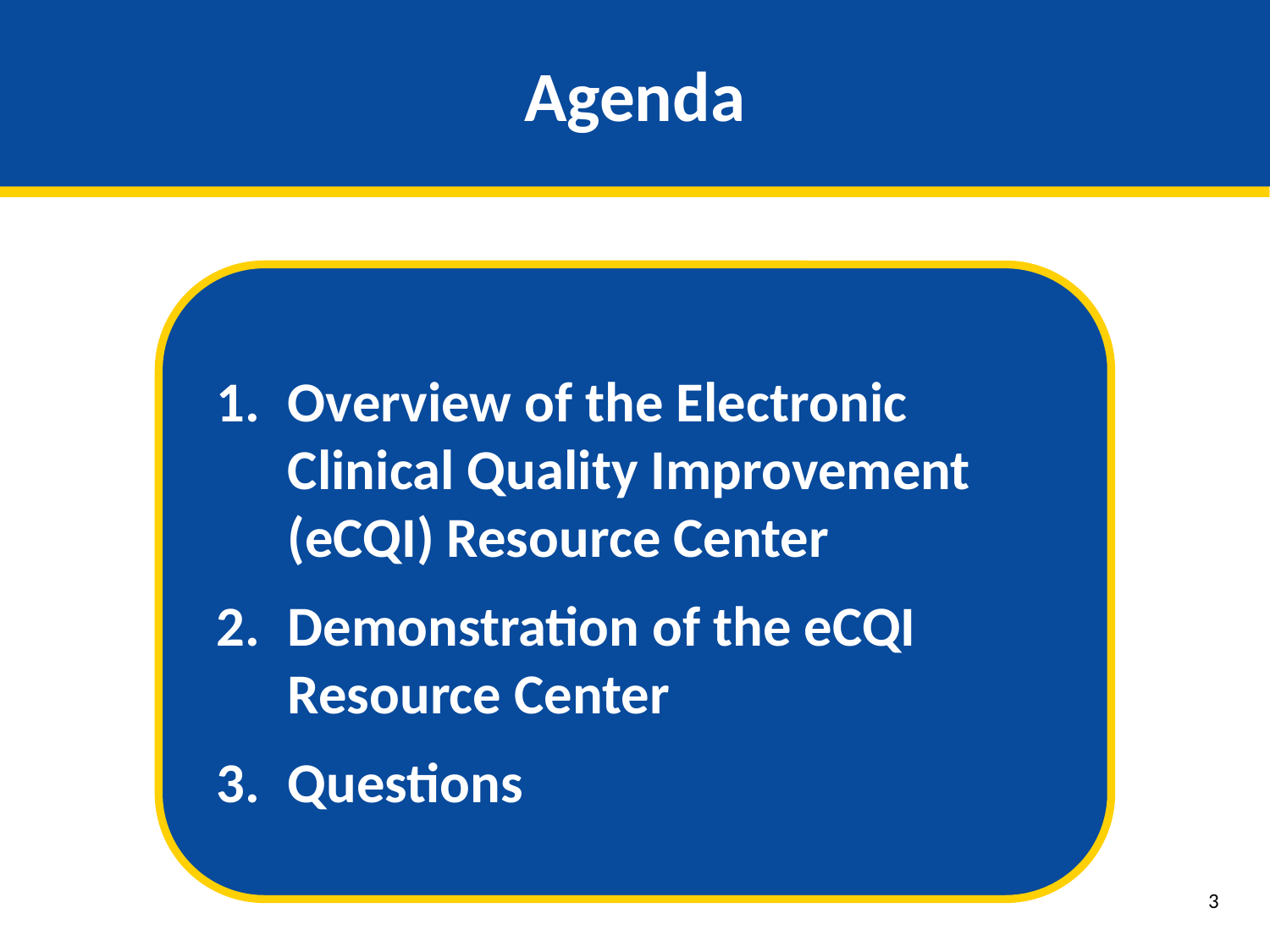

# Agenda

Overview of the Electronic Clinical Quality Improvement (eCQI) Resource Center
Demonstration of the eCQI Resource Center
Questions